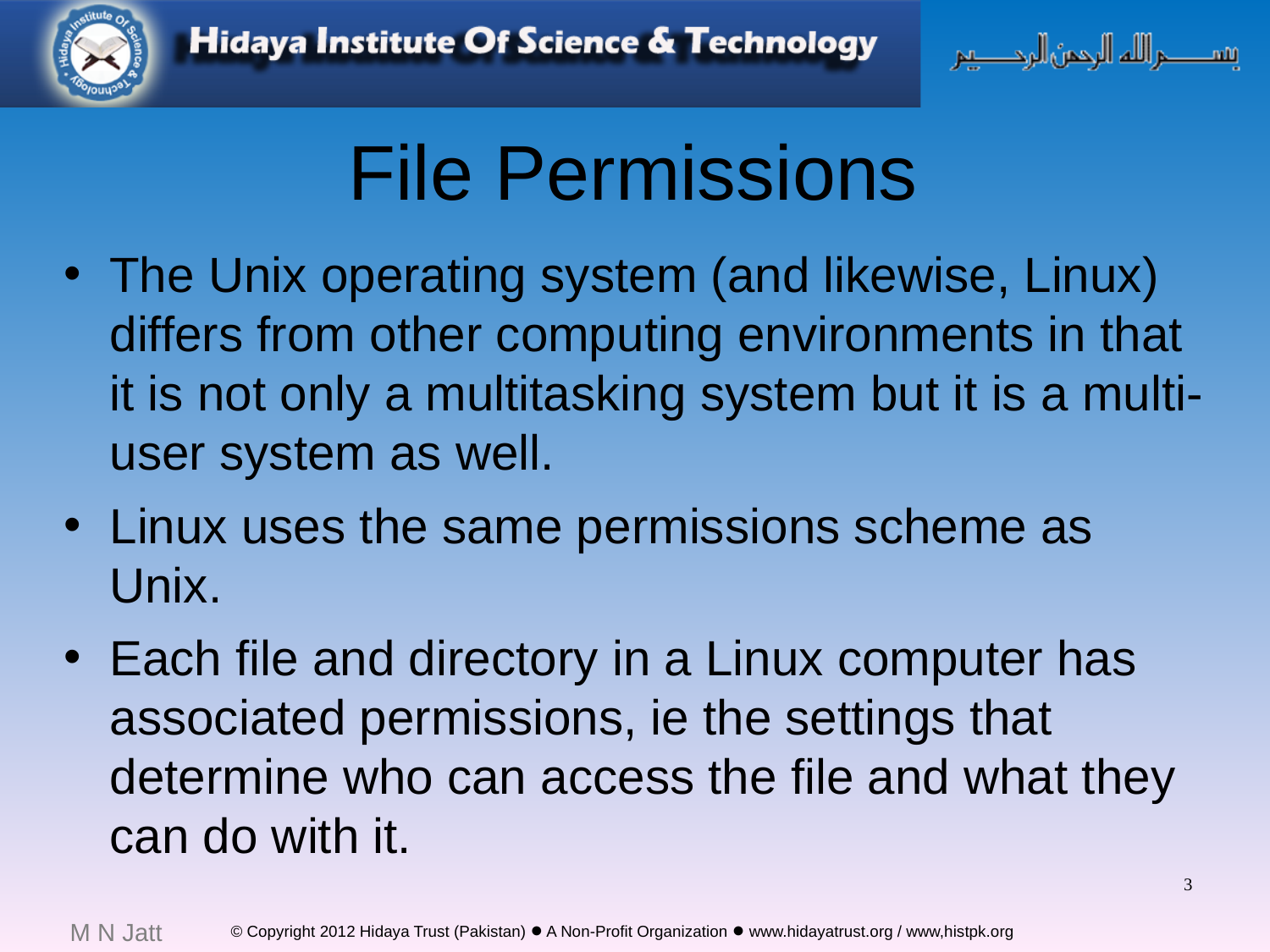

# File Permissions
The Unix operating system (and likewise, Linux) differs from other computing environments in that it is not only a multitasking system but it is a multi-user system as well.
Linux uses the same permissions scheme as Unix.
Each file and directory in a Linux computer has associated permissions, ie the settings that determine who can access the file and what they can do with it.

3